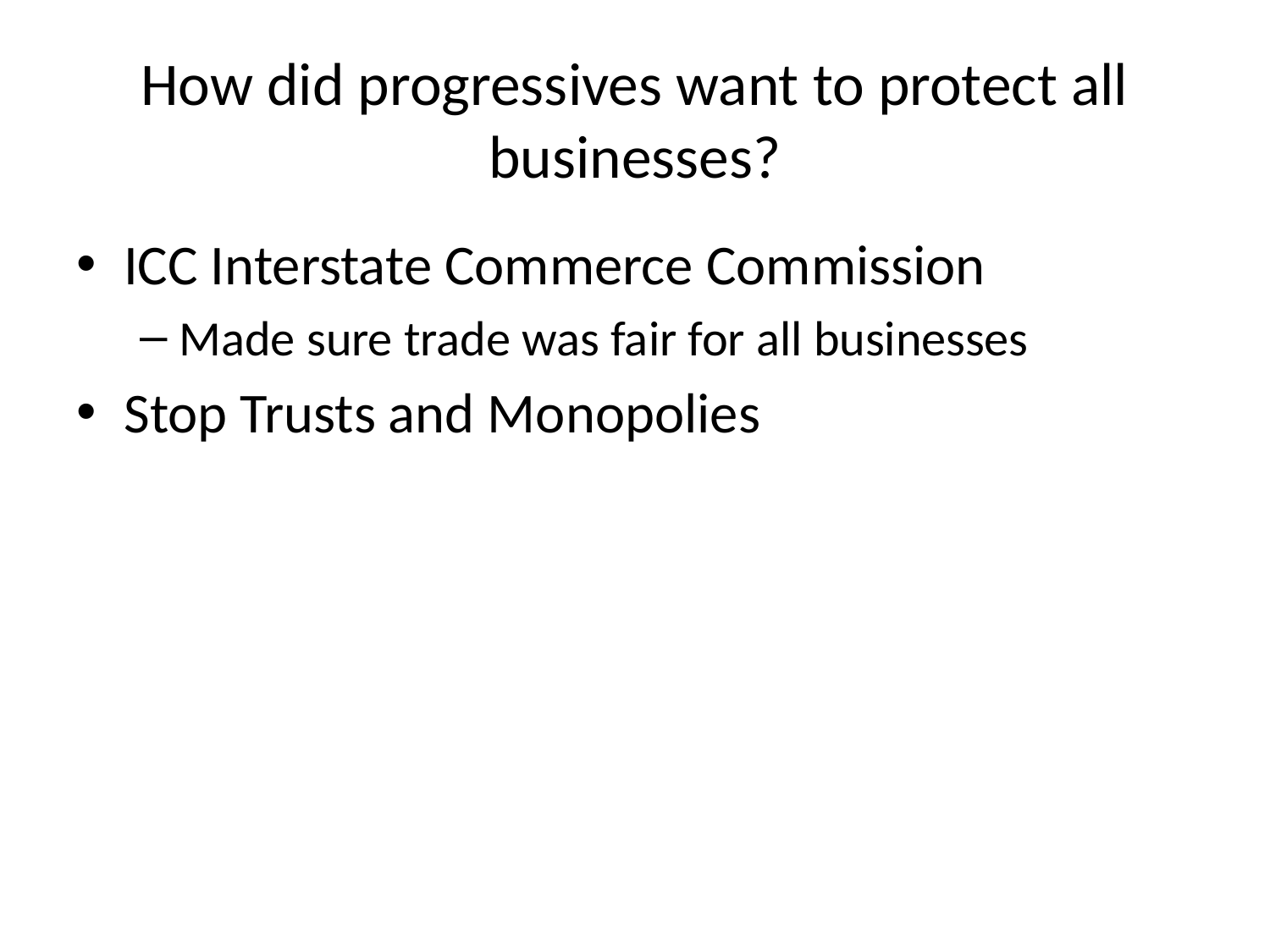

# How did progressives want to protect all businesses?
ICC Interstate Commerce Commission
Made sure trade was fair for all businesses
Stop Trusts and Monopolies